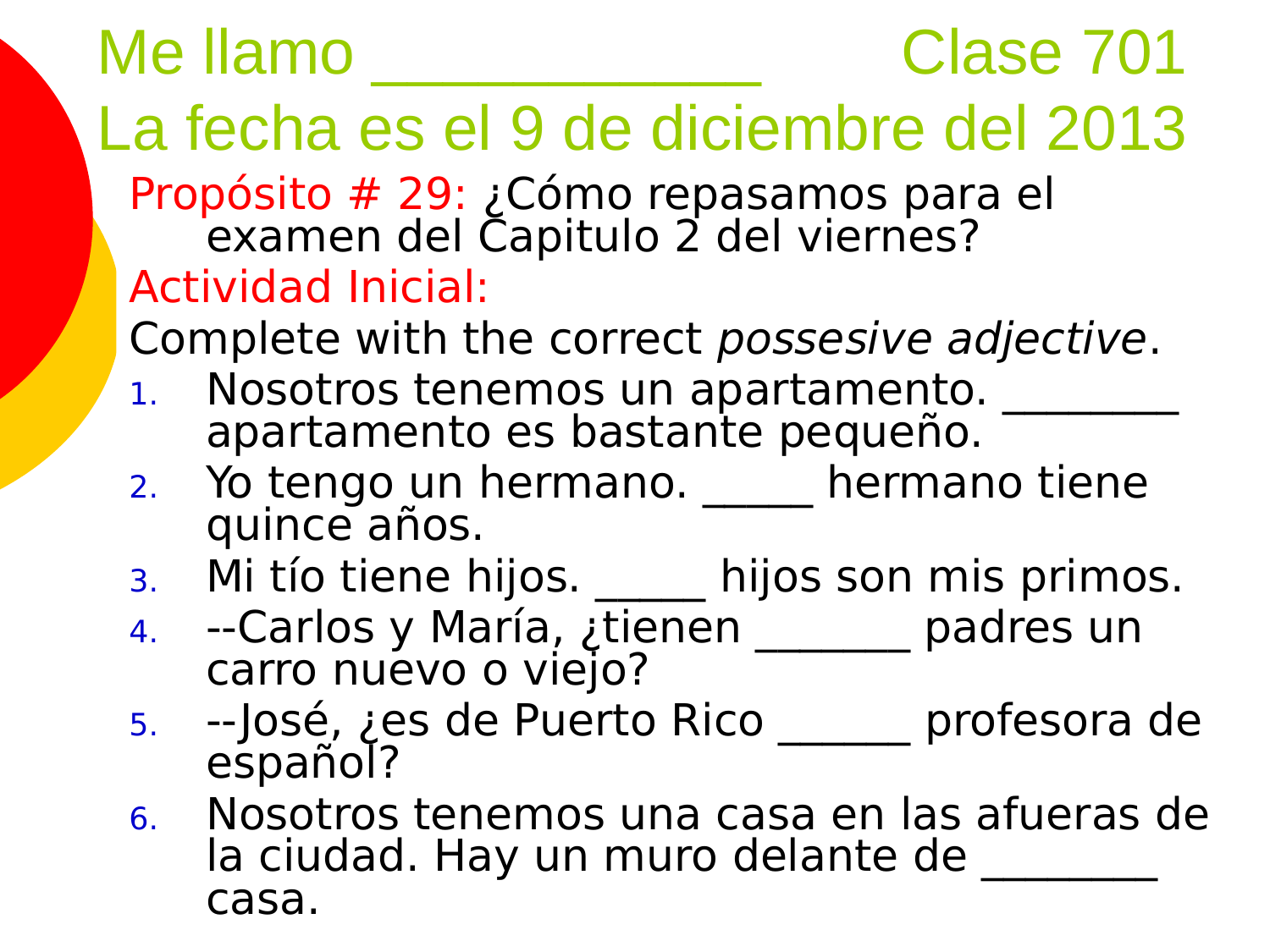

# Me llamo ___________        Clase 701 La fecha es el 9 de diciembre del 2013
Propósito # 29: ¿Cómo repasamos para el examen del Capitulo 2 del viernes?
Actividad Inicial:
Complete with the correct possesive adjective.
Nosotros tenemos un apartamento. ________ apartamento es bastante pequeño.
Yo tengo un hermano. _____ hermano tiene quince años.
Mi tío tiene hijos. _____ hijos son mis primos.
--Carlos y María, ¿tienen _______ padres un carro nuevo o viejo?
--José, ¿es de Puerto Rico ______ profesora de español?
Nosotros tenemos una casa en las afueras de la ciudad. Hay un muro delante de ________ casa.